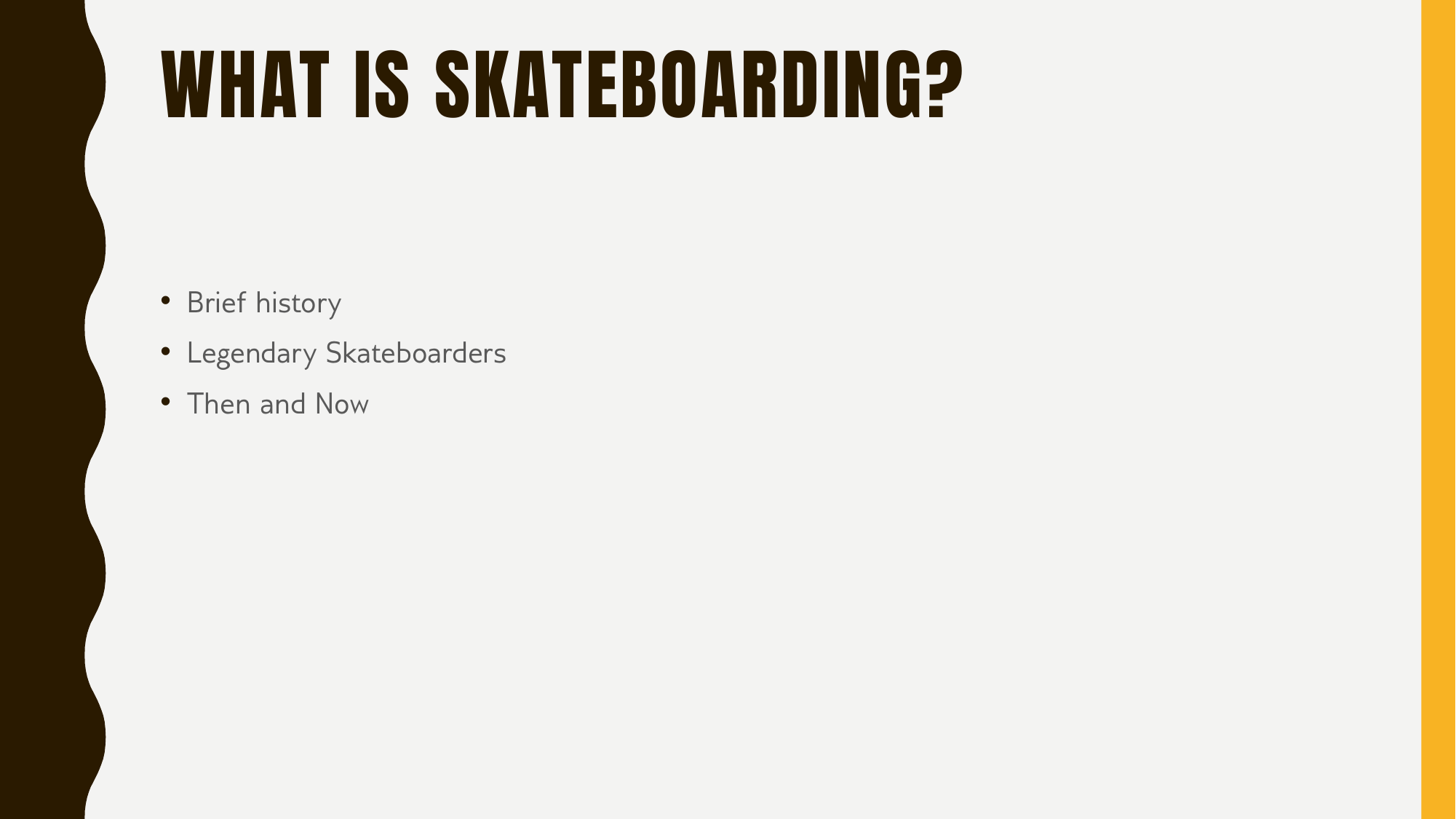

# What Is Skateboarding?
Brief history
Legendary Skateboarders
Then and Now